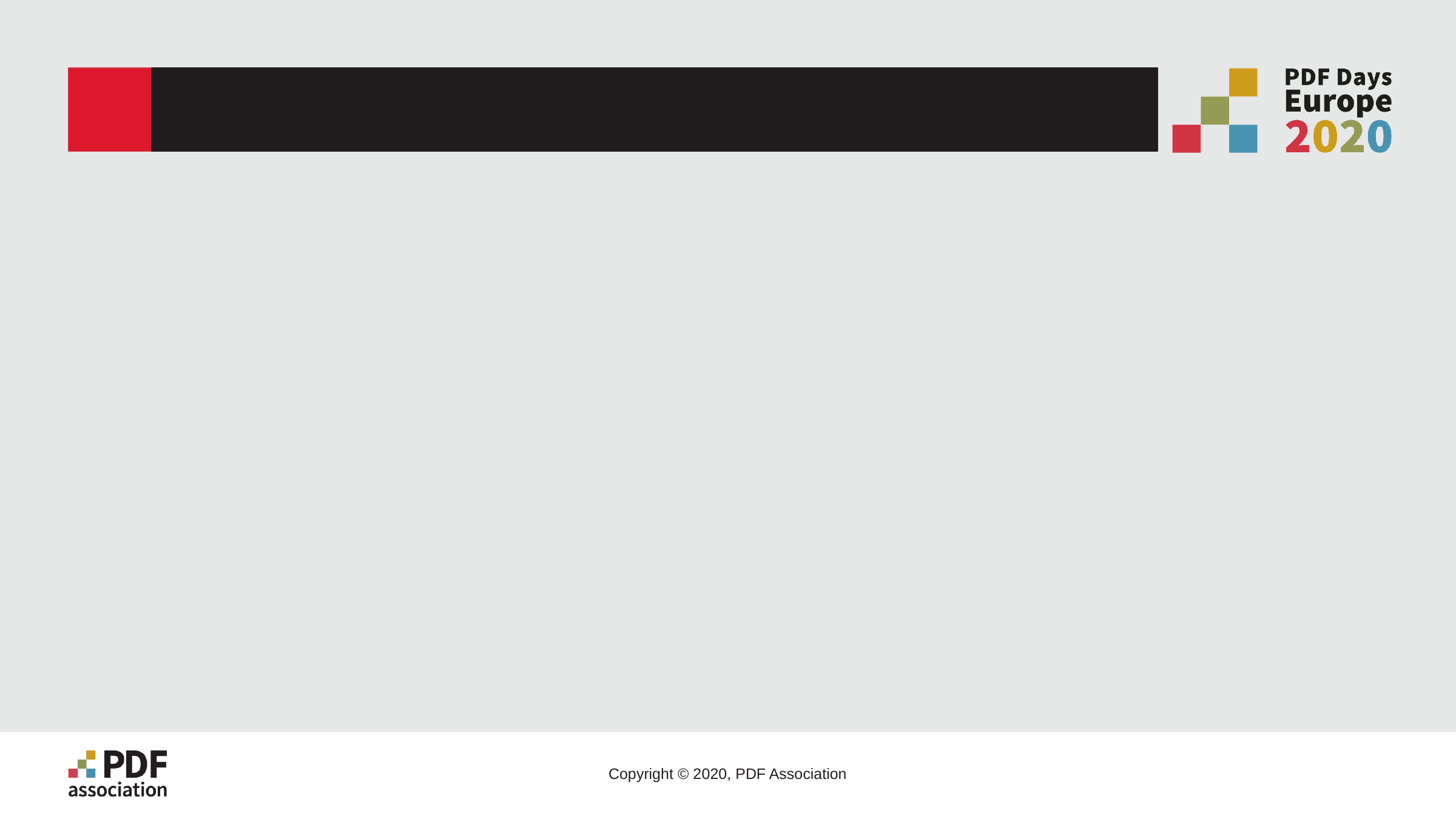

# Arabic shaping: 4 glyph forms

9
Copyright © 2020, PDF Association